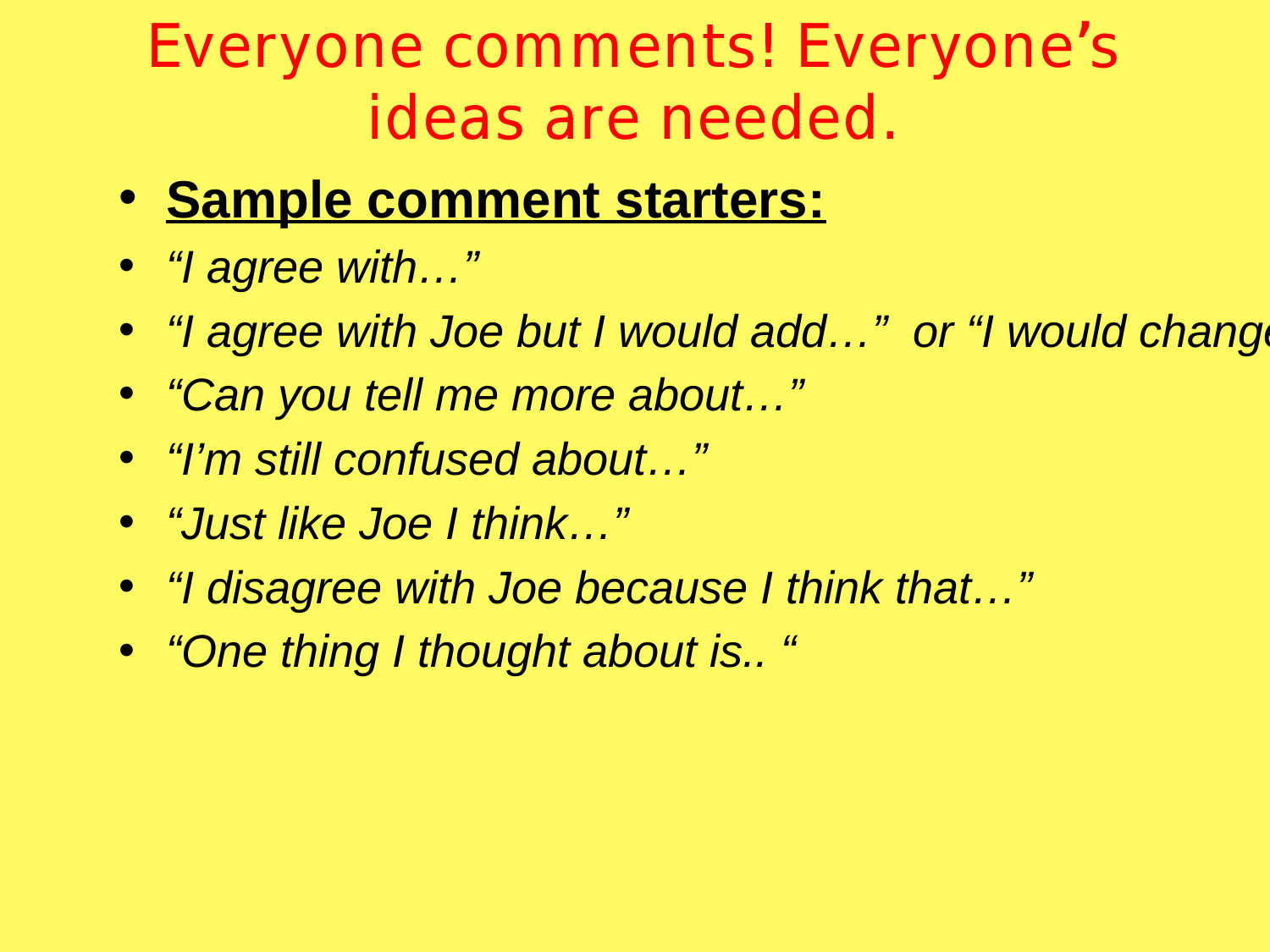

# Everyone comments! Everyone’s ideas are needed.
Sample comment starters:
“I agree with…”
“I agree with Joe but I would add…”  or “I would change…”
“Can you tell me more about…”
“I’m still confused about…”
“Just like Joe I think…”
“I disagree with Joe because I think that…”
“One thing I thought about is.. “